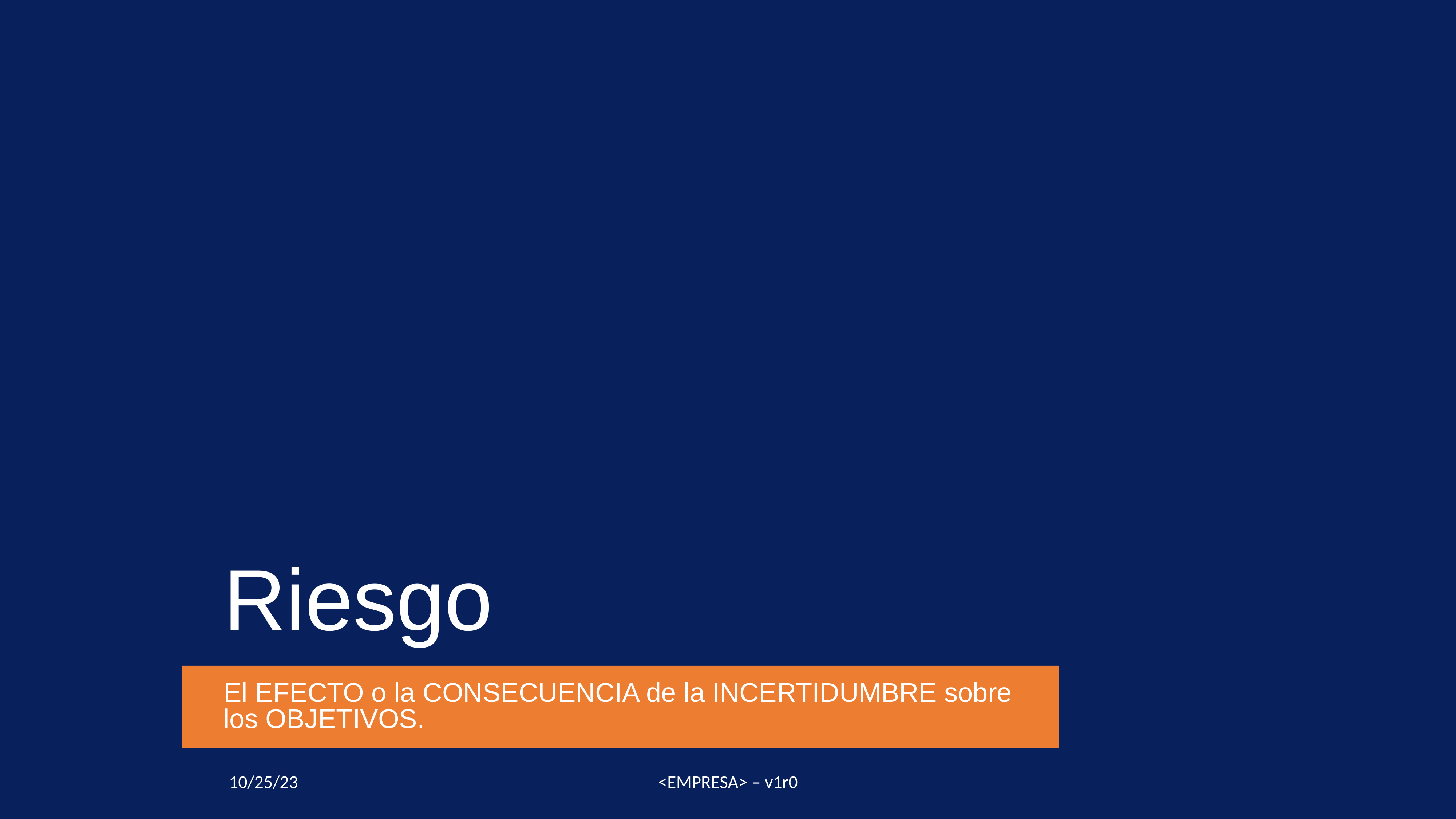

# Riesgo

El EFECTO o la CONSECUENCIA de la INCERTIDUMBRE sobre los OBJETIVOS.
10/25/23
5
<EMPRESA> – v1r0